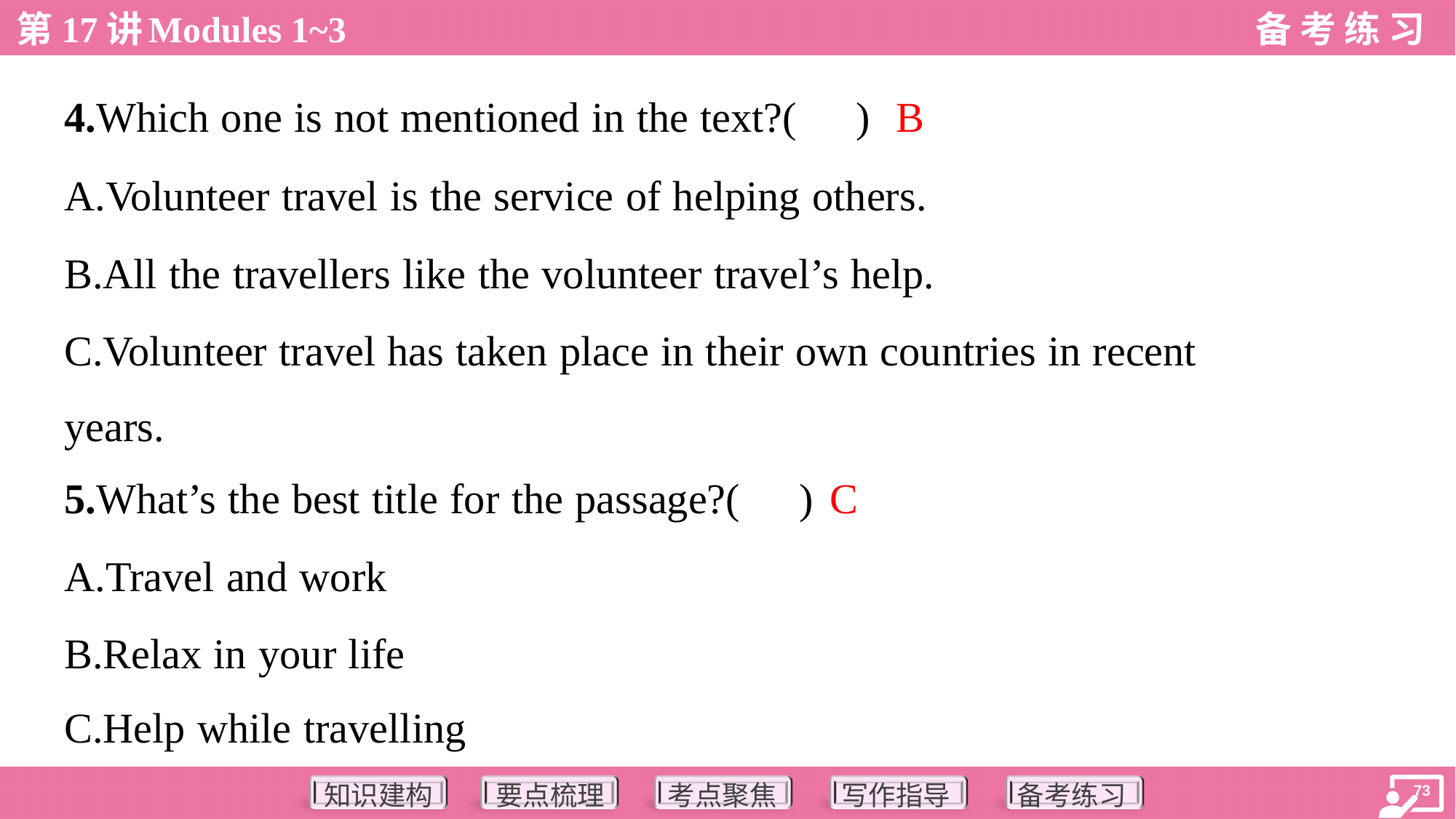

B
4.Which one is not mentioned in the text?(     )
A.Volunteer travel is the service of helping others.
B.All the travellers like the volunteer travel’s help.
C.Volunteer travel has taken place in their own countries in recent
years.
C
5.What’s the best title for the passage?(     )
A.Travel and work
B.Relax in your life
C.Help while travelling